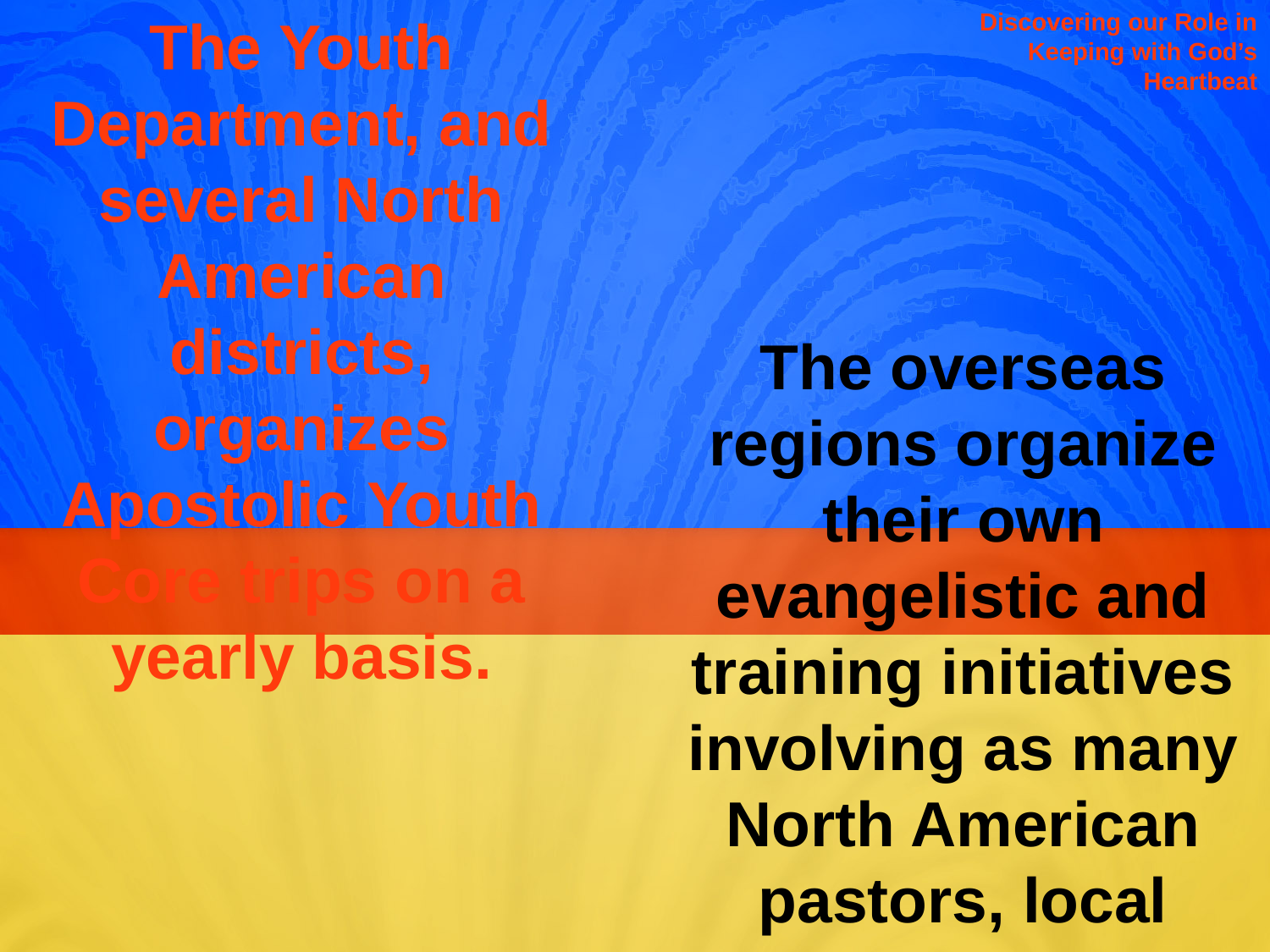

The Youth Department, and several North American districts, organizes Apostolic Youth Core trips on a yearly basis.
Discovering our Role in Keeping with God’s Heartbeat
The overseas regions organize their own evangelistic and training initiatives involving as many North American pastors, local churches, and teams as possible.